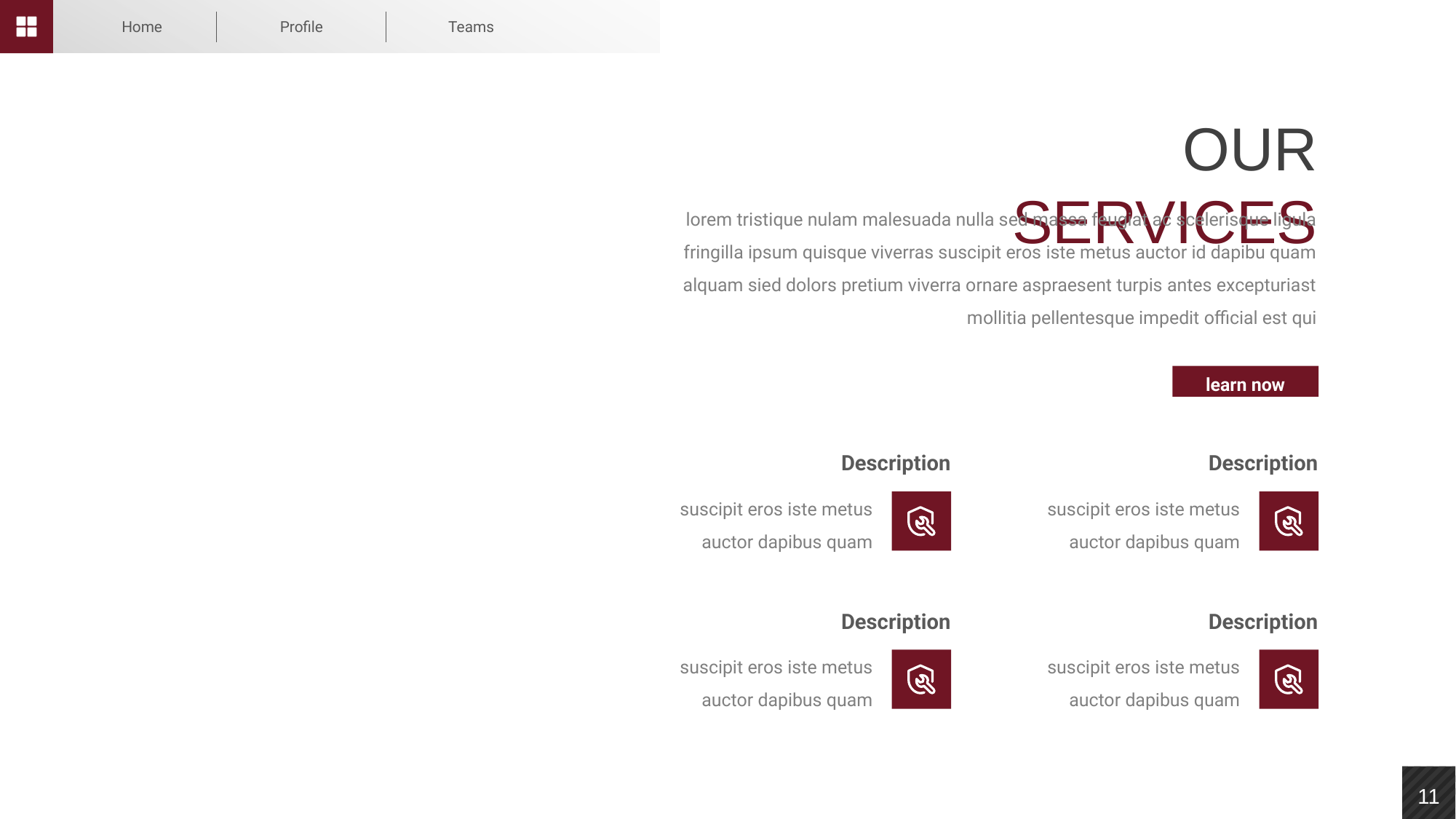

Home
Profile
Teams

11

OUR SERVICES
 lorem tristique nulam malesuada nulla sed massa feugiat ac scelerisque ligula fringilla ipsum quisque viverras suscipit eros iste metus auctor id dapibu quam alquam sied dolors pretium viverra ornare aspraesent turpis antes excepturiast mollitia pellentesque impedit official est qui
learn now

Description
suscipit eros iste metus auctor dapibus quam

Description
suscipit eros iste metus auctor dapibus quam

Description
suscipit eros iste metus auctor dapibus quam

Description
suscipit eros iste metus auctor dapibus quam